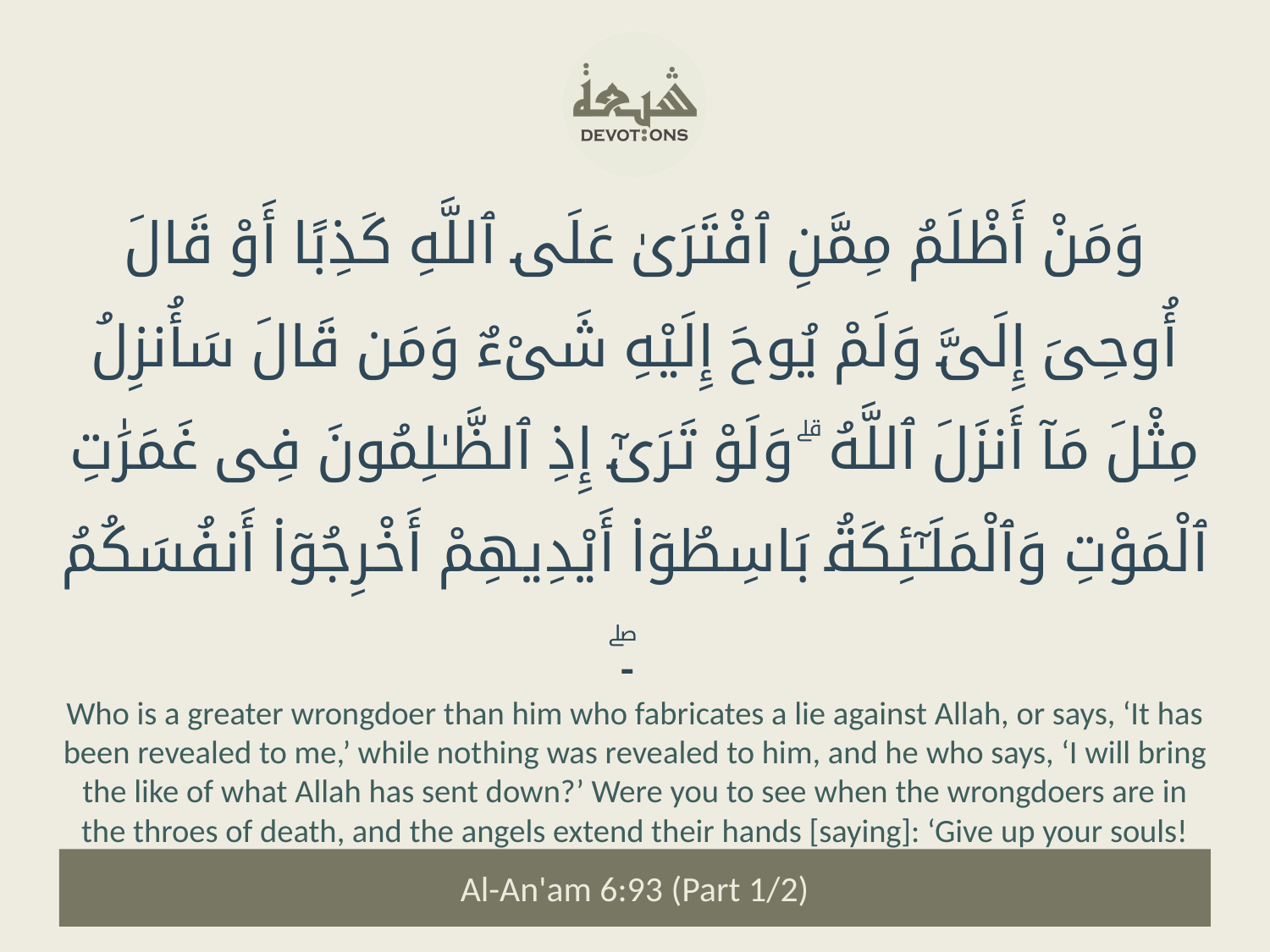

وَمَنْ أَظْلَمُ مِمَّنِ ٱفْتَرَىٰ عَلَى ٱللَّهِ كَذِبًا أَوْ قَالَ أُوحِىَ إِلَىَّ وَلَمْ يُوحَ إِلَيْهِ شَىْءٌ وَمَن قَالَ سَأُنزِلُ مِثْلَ مَآ أَنزَلَ ٱللَّهُ ۗ وَلَوْ تَرَىٰٓ إِذِ ٱلظَّـٰلِمُونَ فِى غَمَرَٰتِ ٱلْمَوْتِ وَٱلْمَلَـٰٓئِكَةُ بَاسِطُوٓا۟ أَيْدِيهِمْ أَخْرِجُوٓا۟ أَنفُسَكُمُ  ۔ۖ
Who is a greater wrongdoer than him who fabricates a lie against Allah, or says, ‘It has been revealed to me,’ while nothing was revealed to him, and he who says, ‘I will bring the like of what Allah has sent down?’ Were you to see when the wrongdoers are in the throes of death, and the angels extend their hands [saying]: ‘Give up your souls!
Al-An'am 6:93 (Part 1/2)